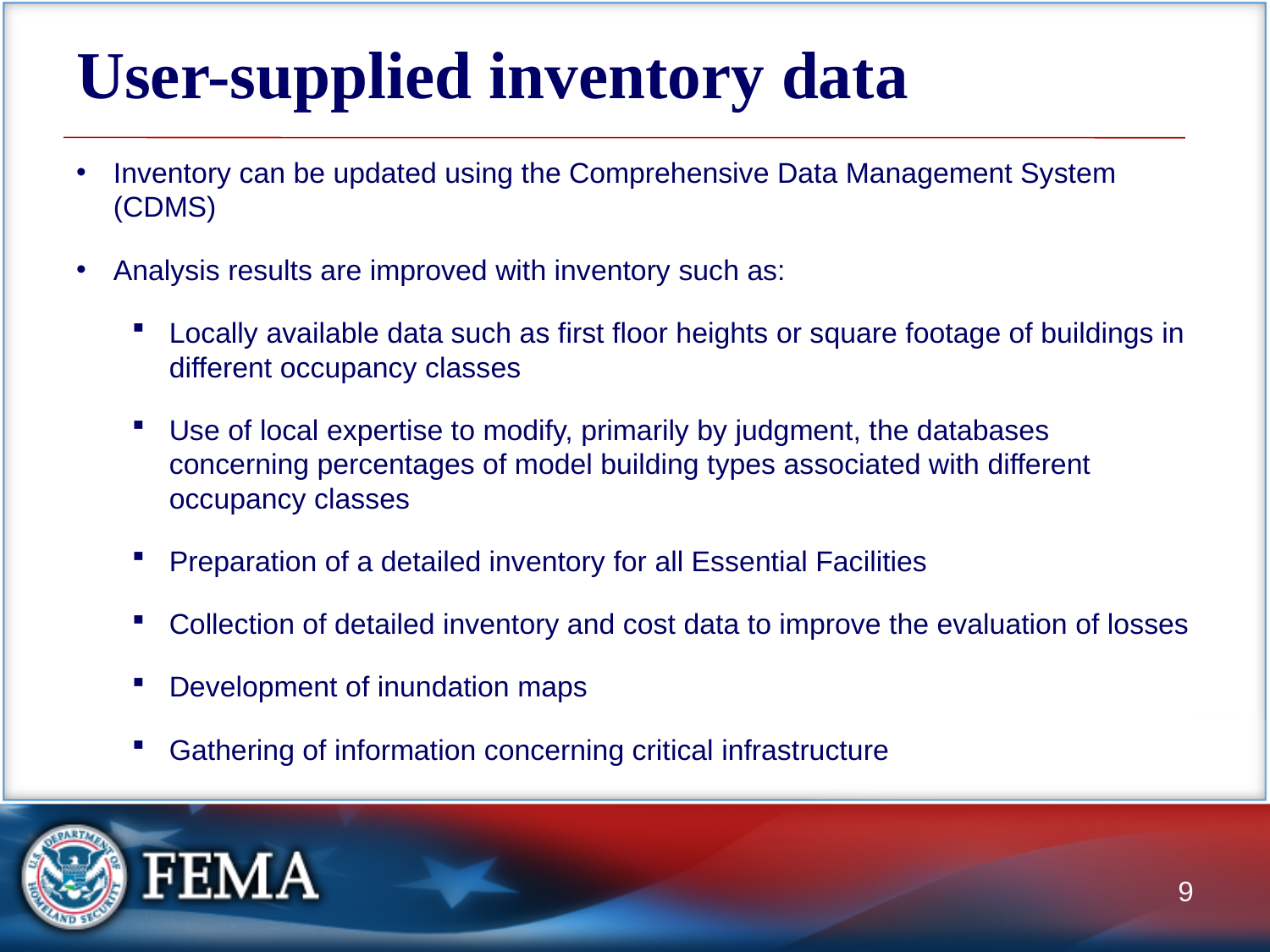

# User-supplied inventory data
Inventory can be updated using the Comprehensive Data Management System (CDMS)
Analysis results are improved with inventory such as:
Locally available data such as first floor heights or square footage of buildings in different occupancy classes
Use of local expertise to modify, primarily by judgment, the databases concerning percentages of model building types associated with different occupancy classes
Preparation of a detailed inventory for all Essential Facilities
Collection of detailed inventory and cost data to improve the evaluation of losses
Development of inundation maps
Gathering of information concerning critical infrastructure
9